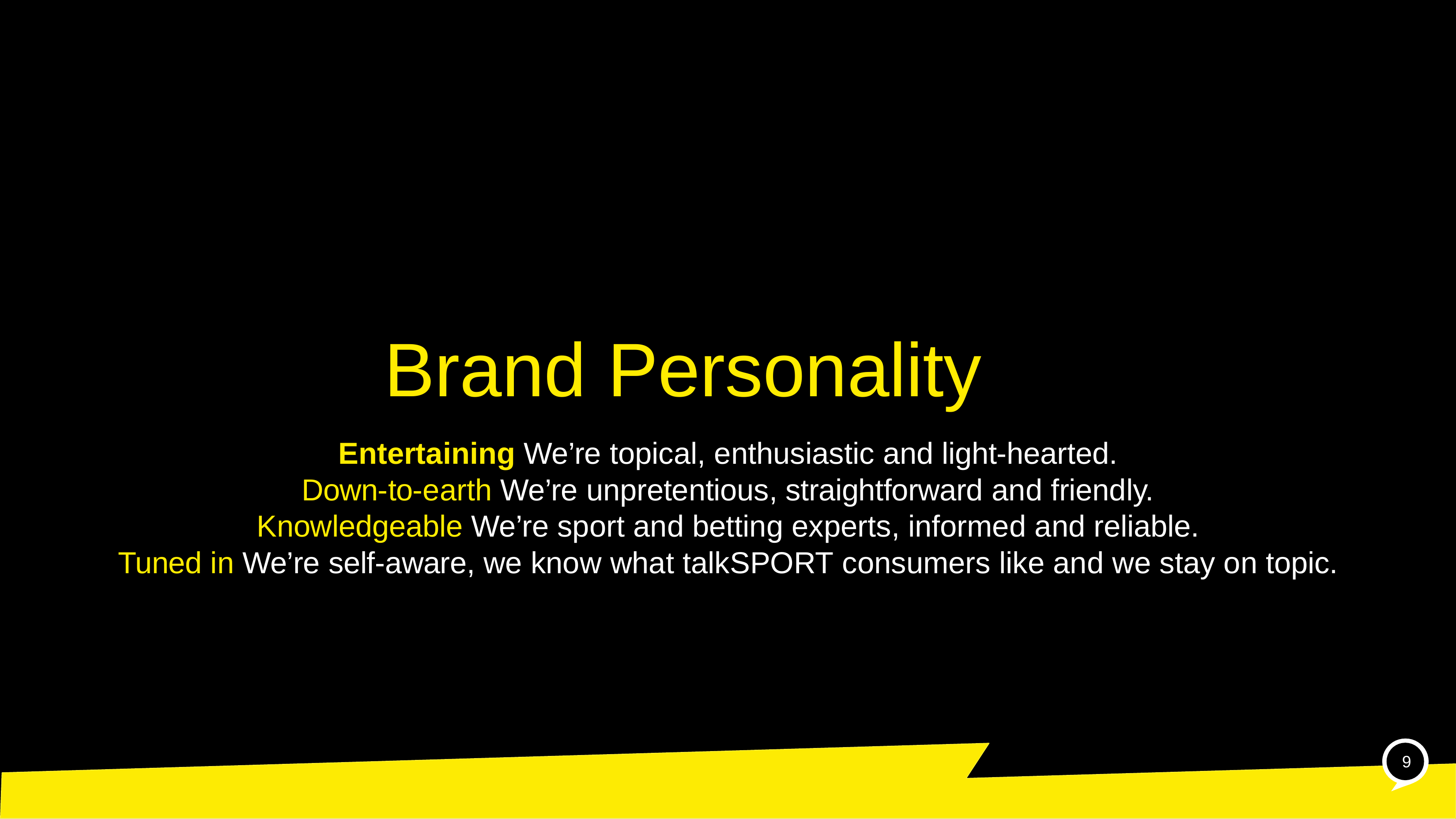

# Brand Personality
Entertaining We’re topical, enthusiastic and light-hearted.
Down-to-earth We’re unpretentious, straightforward and friendly.
Knowledgeable We’re sport and betting experts, informed and reliable.
Tuned in We’re self-aware, we know what talkSPORT consumers like and we stay on topic.

9